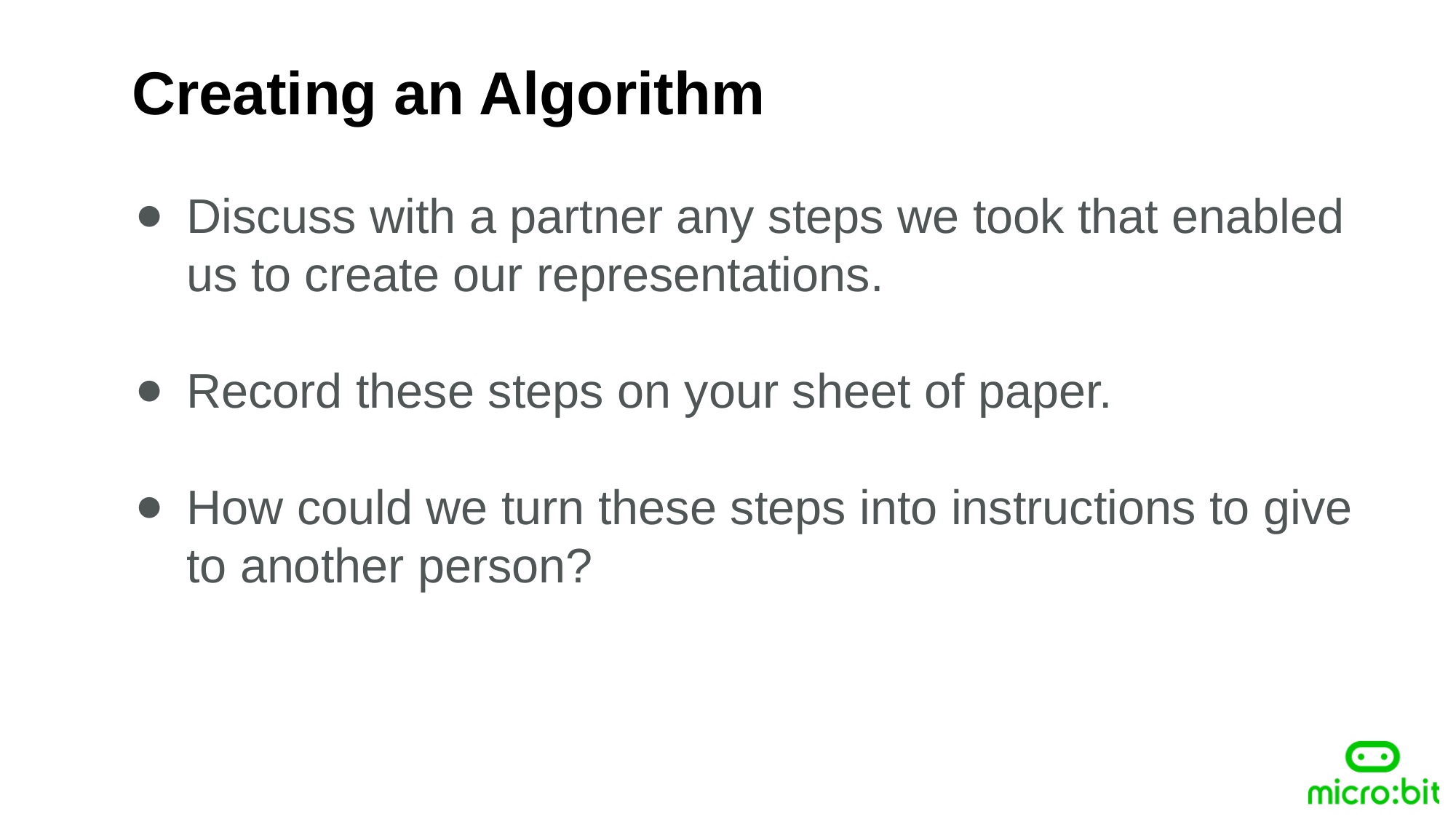

Creating an Algorithm

Discuss with a partner any steps we took that enabled us to create our representations.

Record these steps on your sheet of paper.

How could we turn these steps into instructions to give to another person?